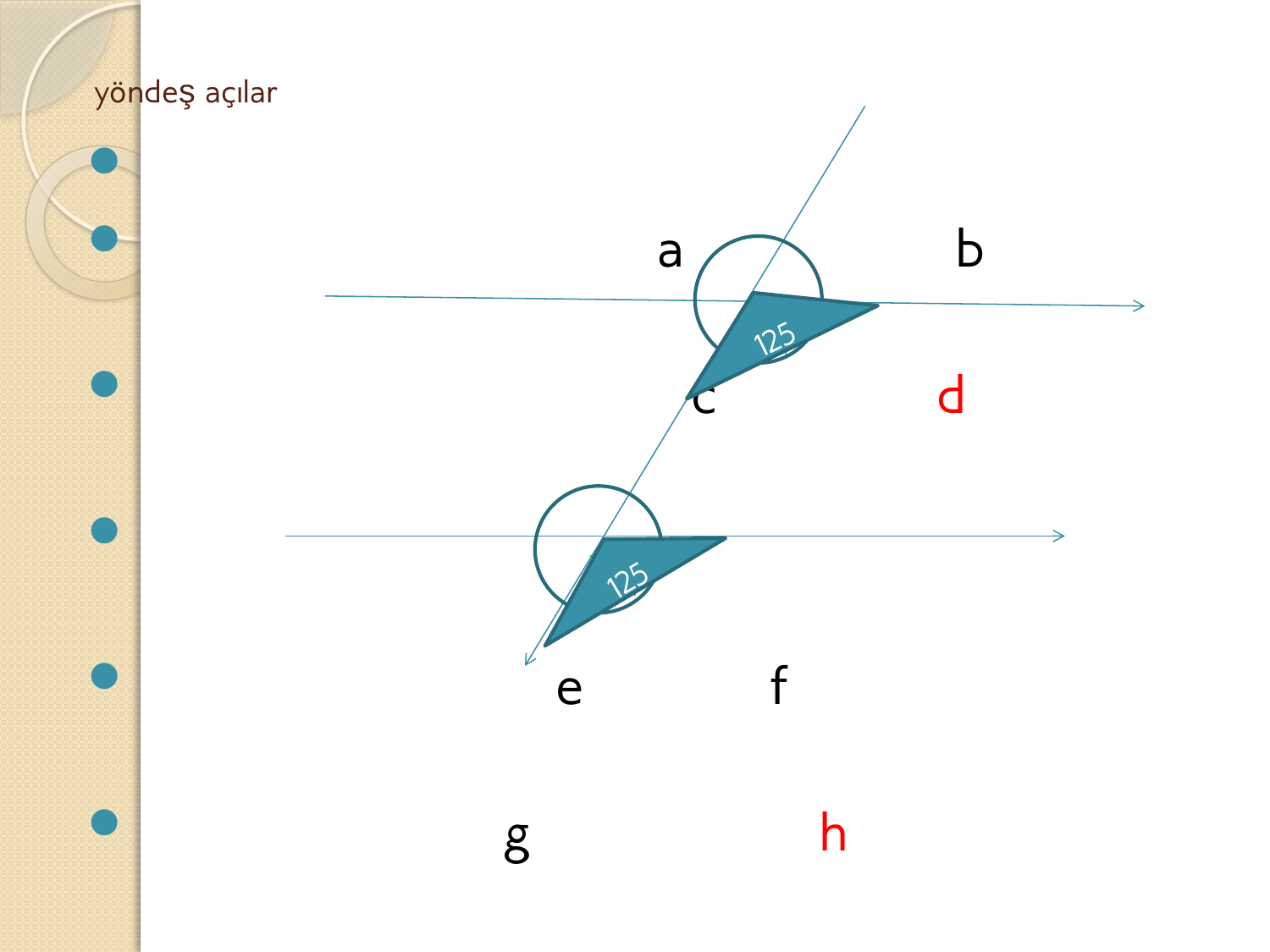

# yöndeş açılar

                               a                b
                                 c             d

                         e           f
                      g                 h

    d açısı ile h açısı yöndeştir ve eşittir.

125

125